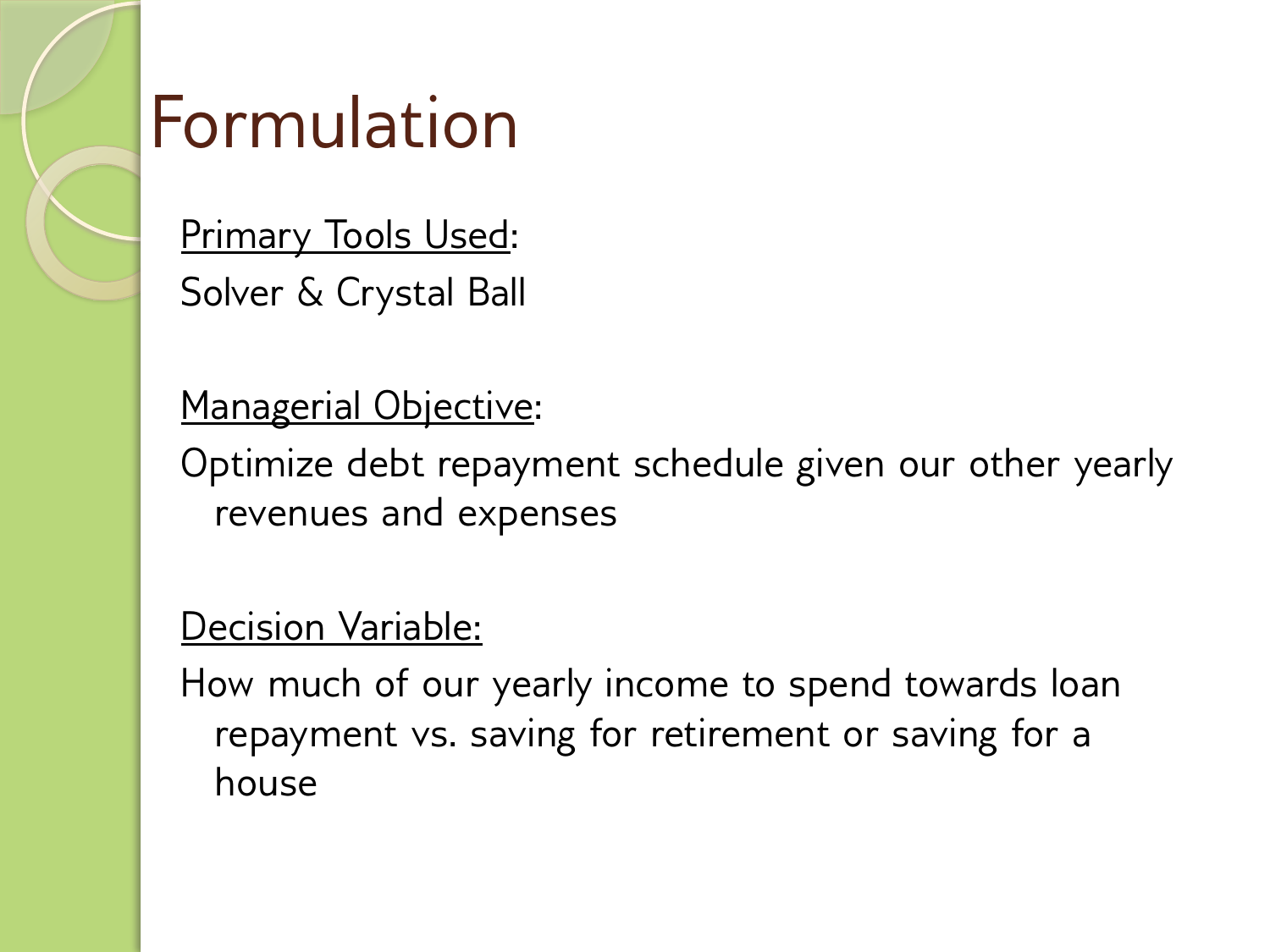

# Formulation
Primary Tools Used:
Solver & Crystal Ball

Managerial Objective:
Optimize debt repayment schedule given our other yearly revenues and expenses

Decision Variable:
How much of our yearly income to spend towards loan repayment vs. saving for retirement or saving for a house